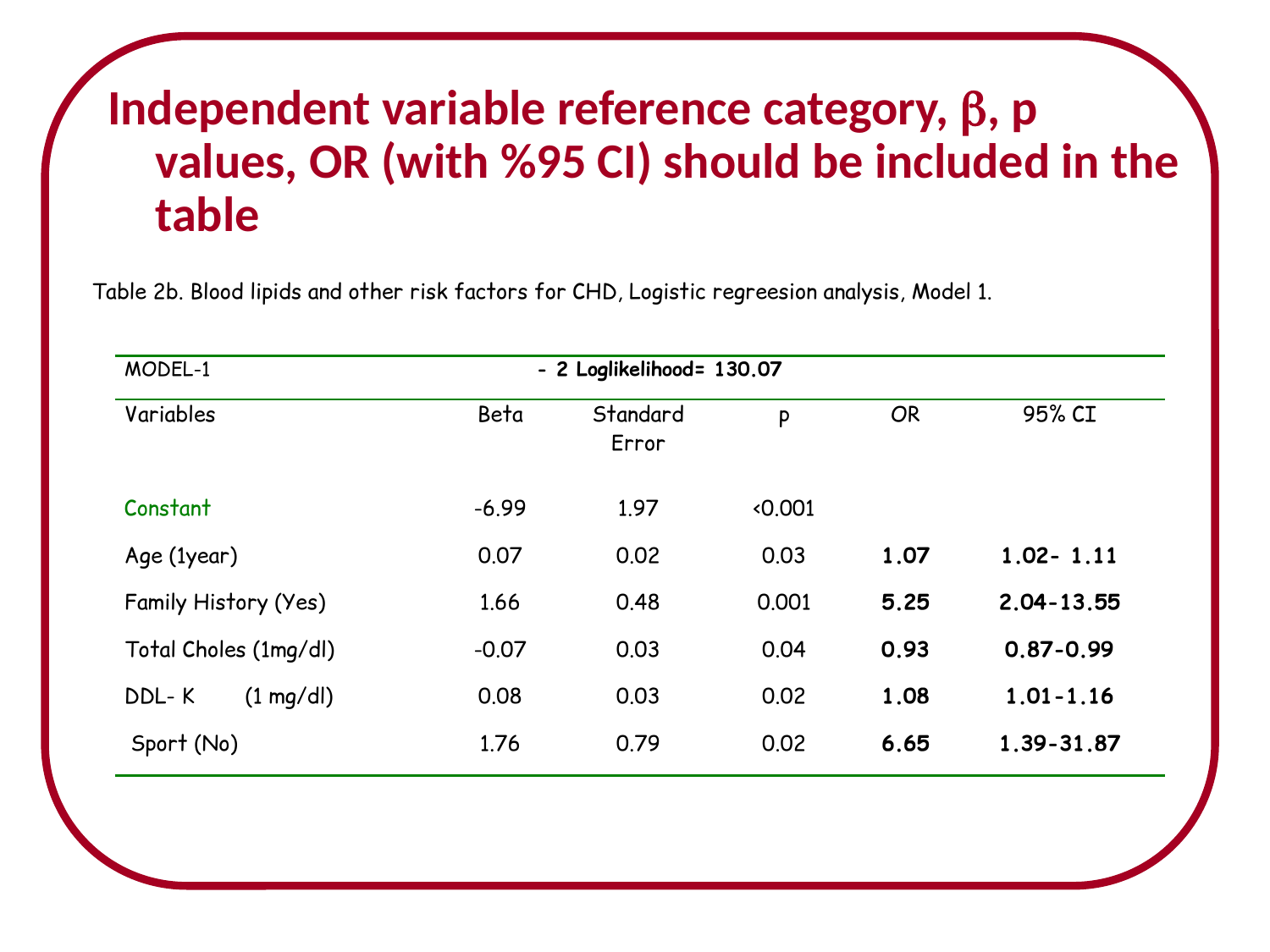

Independent variable reference category, β, p values, OR (with %95 CI) should be included in the table

Table 2b. Blood lipids and other risk factors for CHD, Logistic regreesion analysis, Model 1.
| MODEL-1 - 2 Loglikelihood= 130.07 |  |  |  |  |  |
| --- | --- | --- | --- | --- | --- |
| Variables | Beta | Standard Error | p | OR | 95% CI |
| Constant | -6.99 | 1.97 | <0.001 |  |  |
| Age (1year) | 0.07 | 0.02 | 0.03 | 1.07 | 1.02- 1.11 |
| Family History (Yes) | 1.66 | 0.48 | 0.001 | 5.25 | 2.04-13.55 |
| Total Choles (1mg/dl) | -0.07 | 0.03 | 0.04 | 0.93 | 0.87-0.99 |
| DDL- K (1 mg/dl) | 0.08 | 0.03 | 0.02 | 1.08 | 1.01-1.16 |
| Sport (No) | 1.76 | 0.79 | 0.02 | 6.65 | 1.39-31.87 |